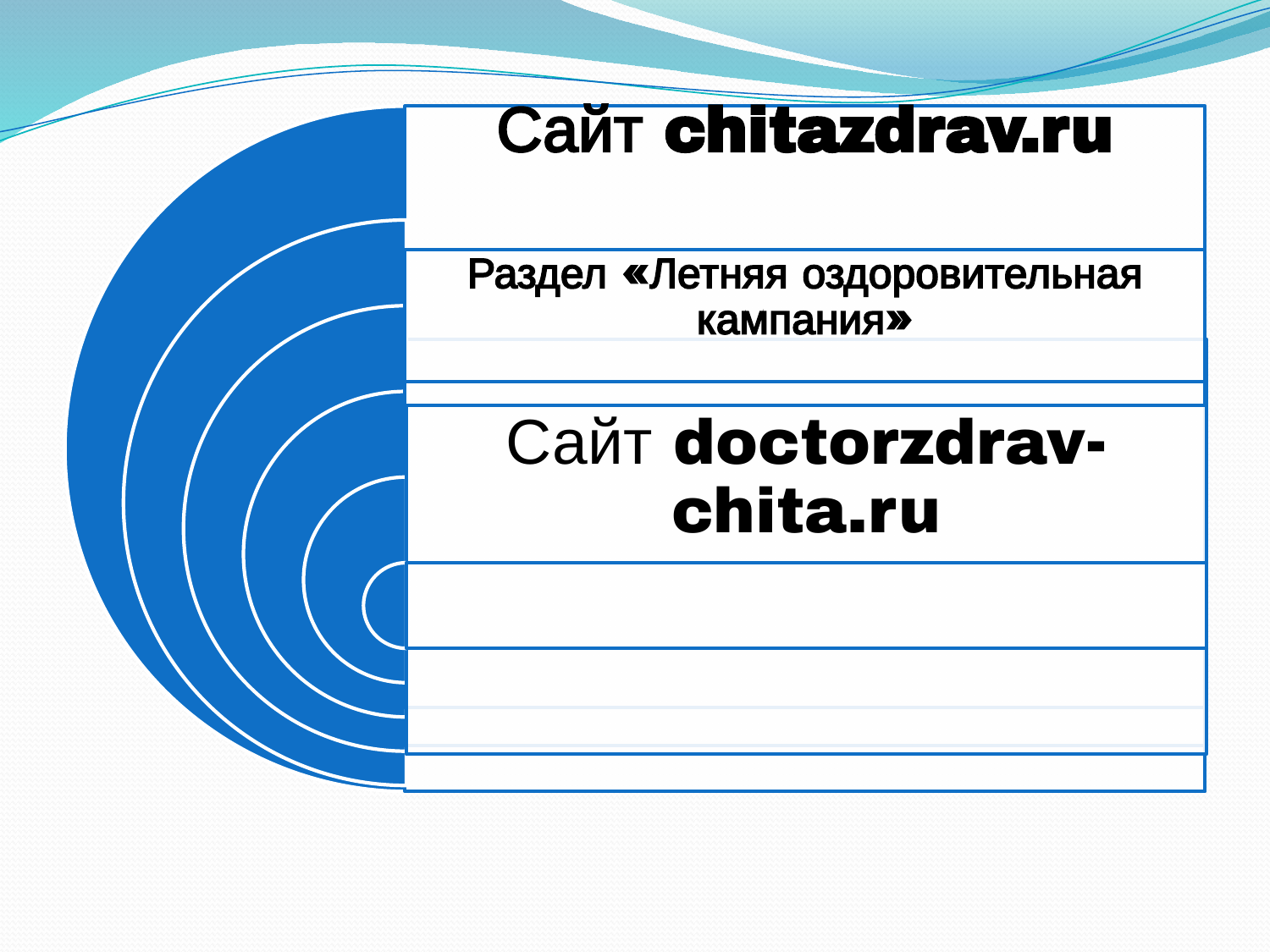

#
Сайт chitazdrav.ru

Раздел «Летняя оздоровительная кампания»

Сайт doctorzdrav-chita.ru